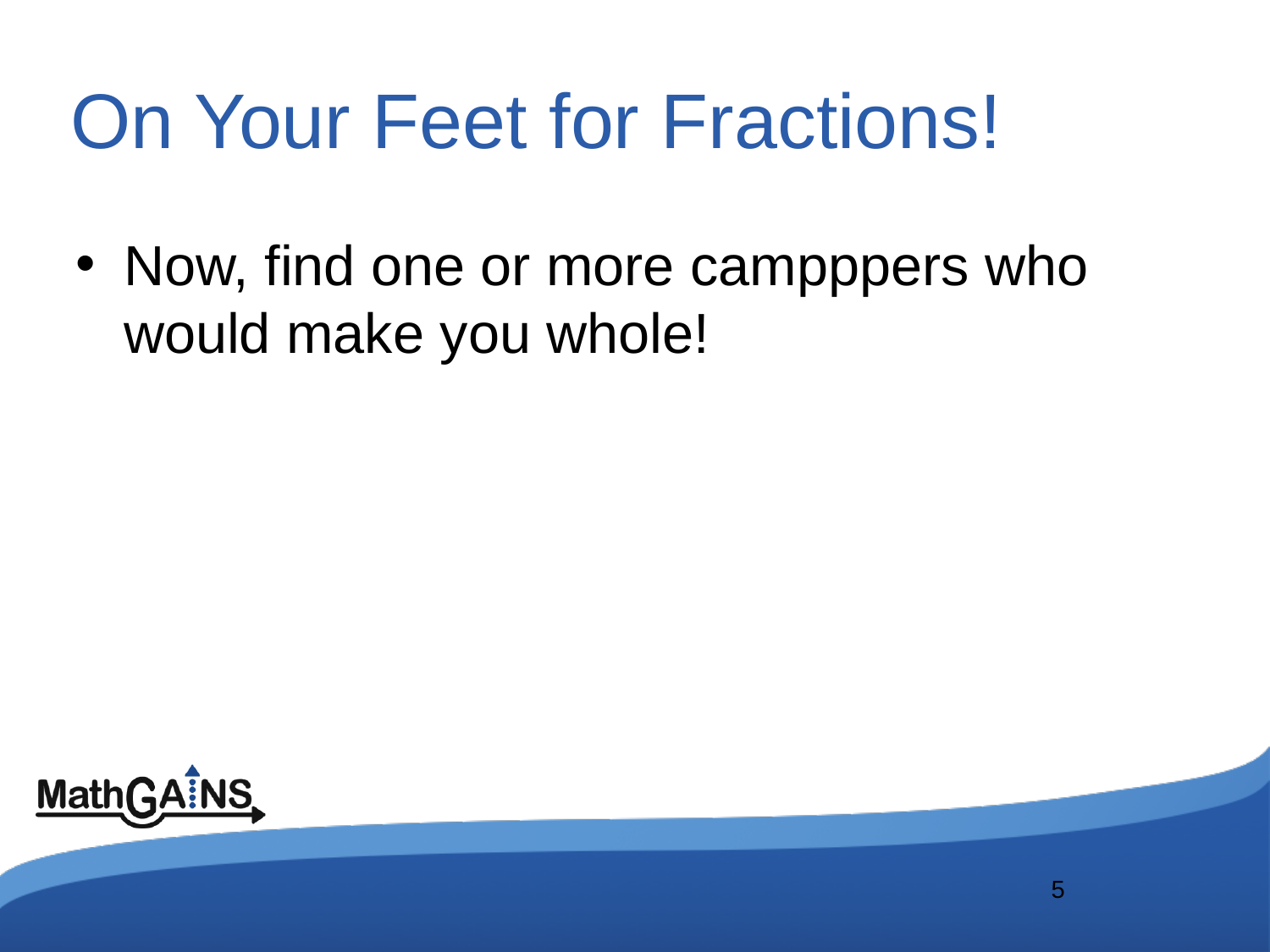

# On Your Feet for Fractions!
Now, find one or more campppers who would make you whole!

5